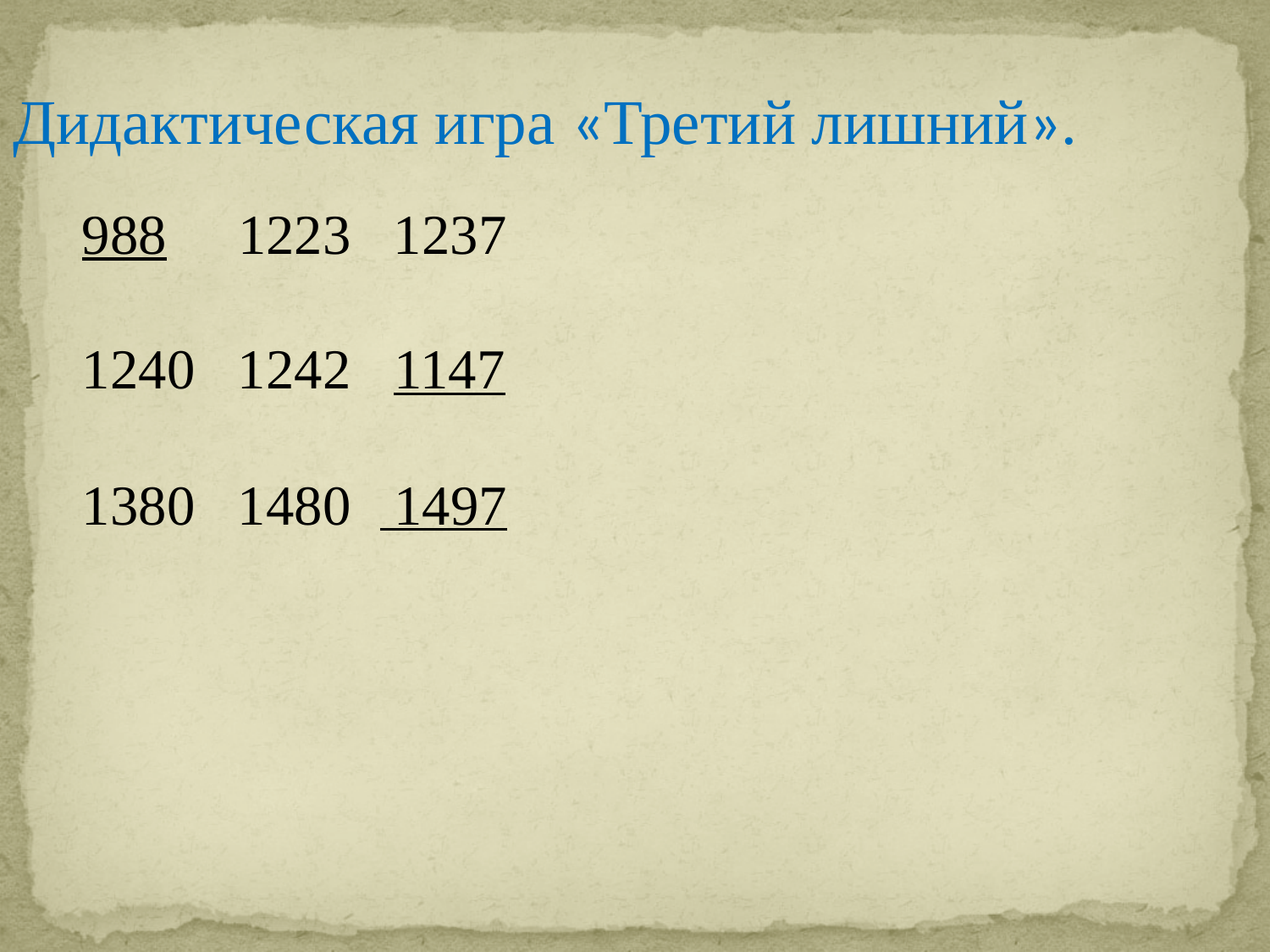

Дидактическая игра «Третий лишний».

988     1223   1237

1240   1242   1147

1380   1480   1497